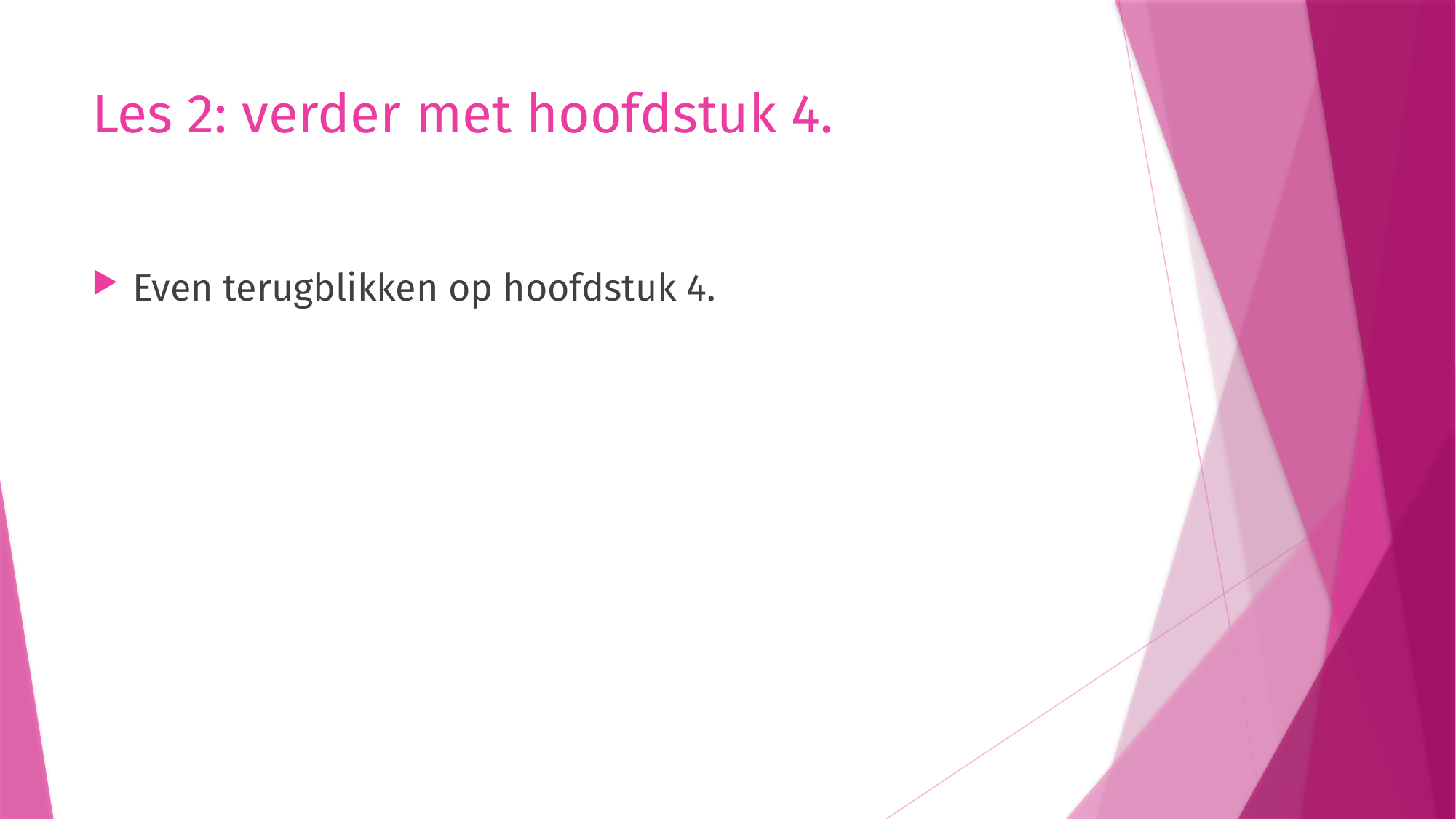

# Les 2: verder met hoofdstuk 4.
Even terugblikken op hoofdstuk 4.